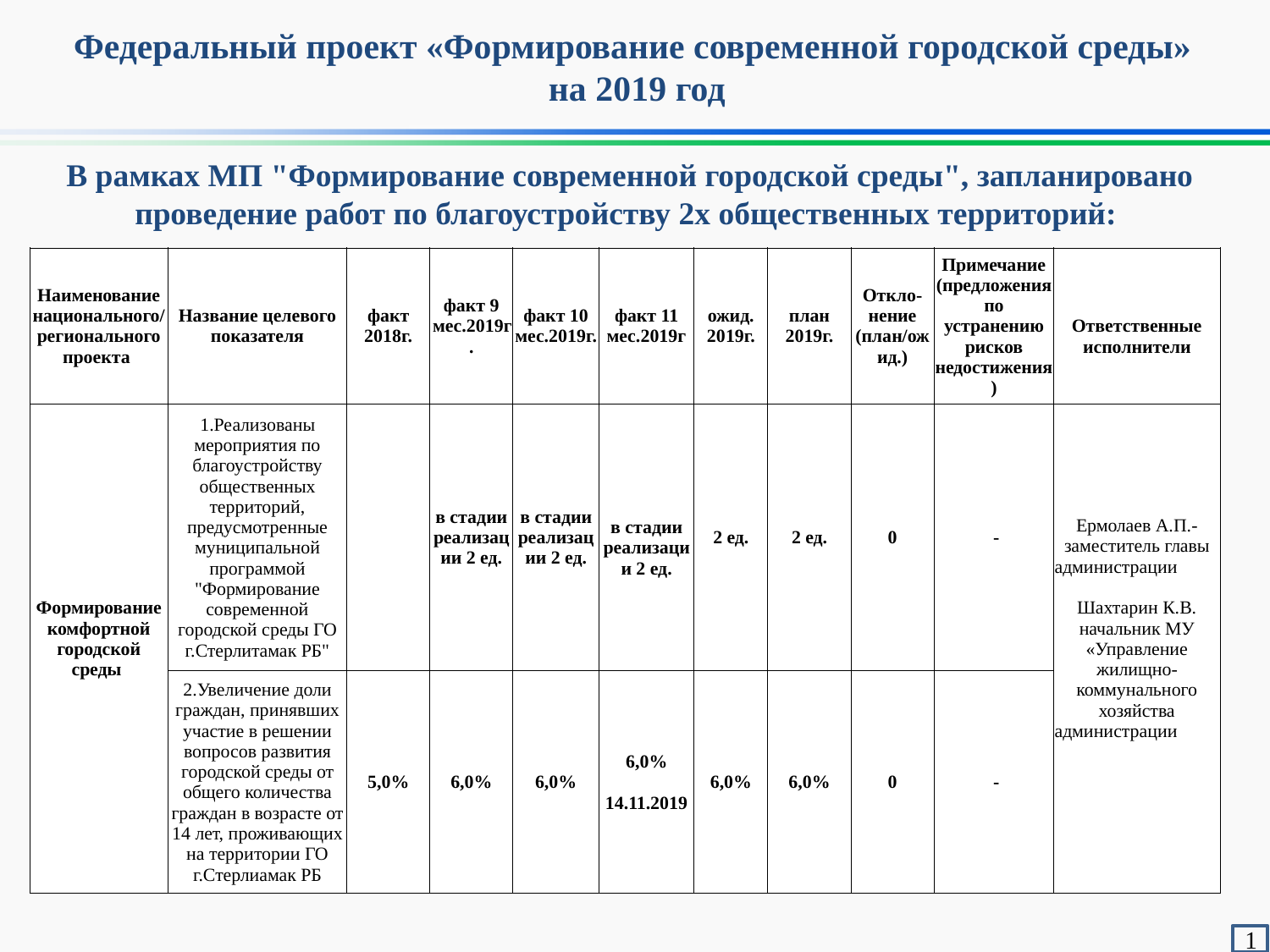

Федеральный проект «Формирование современной городской среды»
 на 2019 год
В рамках МП "Формирование современной городской среды", запланировано проведение работ по благоустройству 2х общественных территорий:
| Наименование национального/ регионального проекта | Название целевого показателя | факт 2018г. | факт 9 мес.2019г. | факт 10 мес.2019г. | факт 11 мес.2019г | ожид. 2019г. | план 2019г. | Откло-нение (план/ожид.) | Примечание (предложения по устранению рисков недостижения) | Ответственные исполнители |
| --- | --- | --- | --- | --- | --- | --- | --- | --- | --- | --- |
| Формирование комфортной городской среды | 1.Реализованы мероприятия по благоустройству общественных территорий, предусмотренные муниципальной программой "Формирование современной городской среды ГО г.Стерлитамак РБ" |  | в стадии реализации 2 ед. | в стадии реализации 2 ед. | в стадии реализации 2 ед. | 2 ед. | 2 ед. | 0 | - | Ермолаев А.П.- заместитель главы администрации Шахтарин К.В. начальник МУ «Управление жилищно-коммунального хозяйства администрации |
|  | 2.Увеличение доли граждан, принявших участие в решении вопросов развития городской среды от общего количества граждан в возрасте от 14 лет, проживающих на территории ГО г.Стерлиамак РБ | 5,0% | 6,0% | 6,0% | 6,0% 14.11.2019 | 6,0% | 6,0% | 0 | - |  |
1